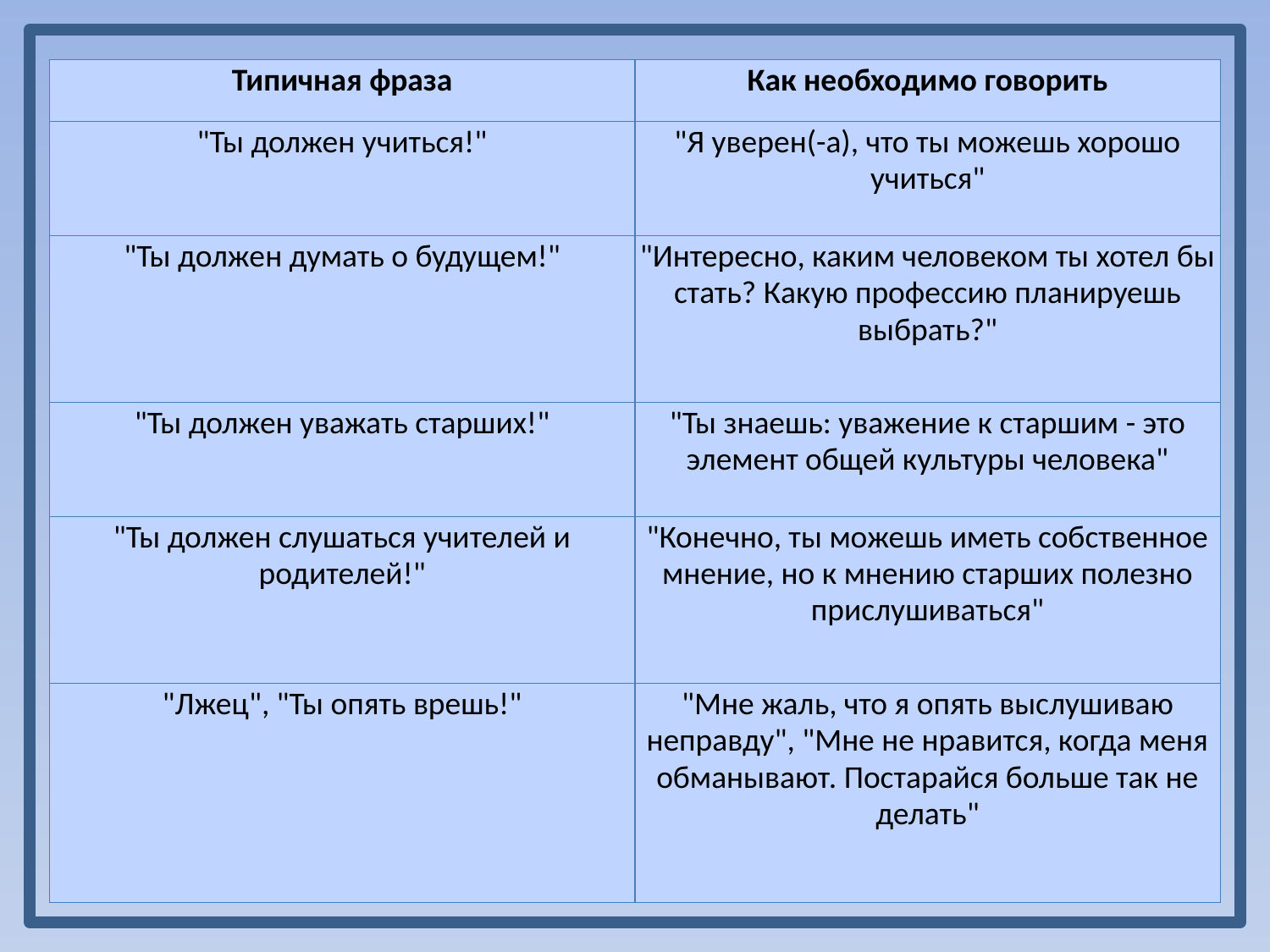

| Типичная фраза | Как необходимо говорить |
| --- | --- |
| "Ты должен учиться!" | "Я уверен(-а), что ты можешь хорошо учиться" |
| "Ты должен думать о будущем!" | "Интересно, каким человеком ты хотел бы стать? Какую профессию планируешь выбрать?" |
| "Ты должен уважать старших!" | "Ты знаешь: уважение к старшим - это элемент общей культуры человека" |
| "Ты должен слушаться учителей и родителей!" | "Конечно, ты можешь иметь собственное мнение, но к мнению старших полезно прислушиваться" |
| "Лжец", "Ты опять врешь!" | "Мне жаль, что я опять выслушиваю неправду", "Мне не нравится, когда меня обманывают. Постарайся больше так не делать" |